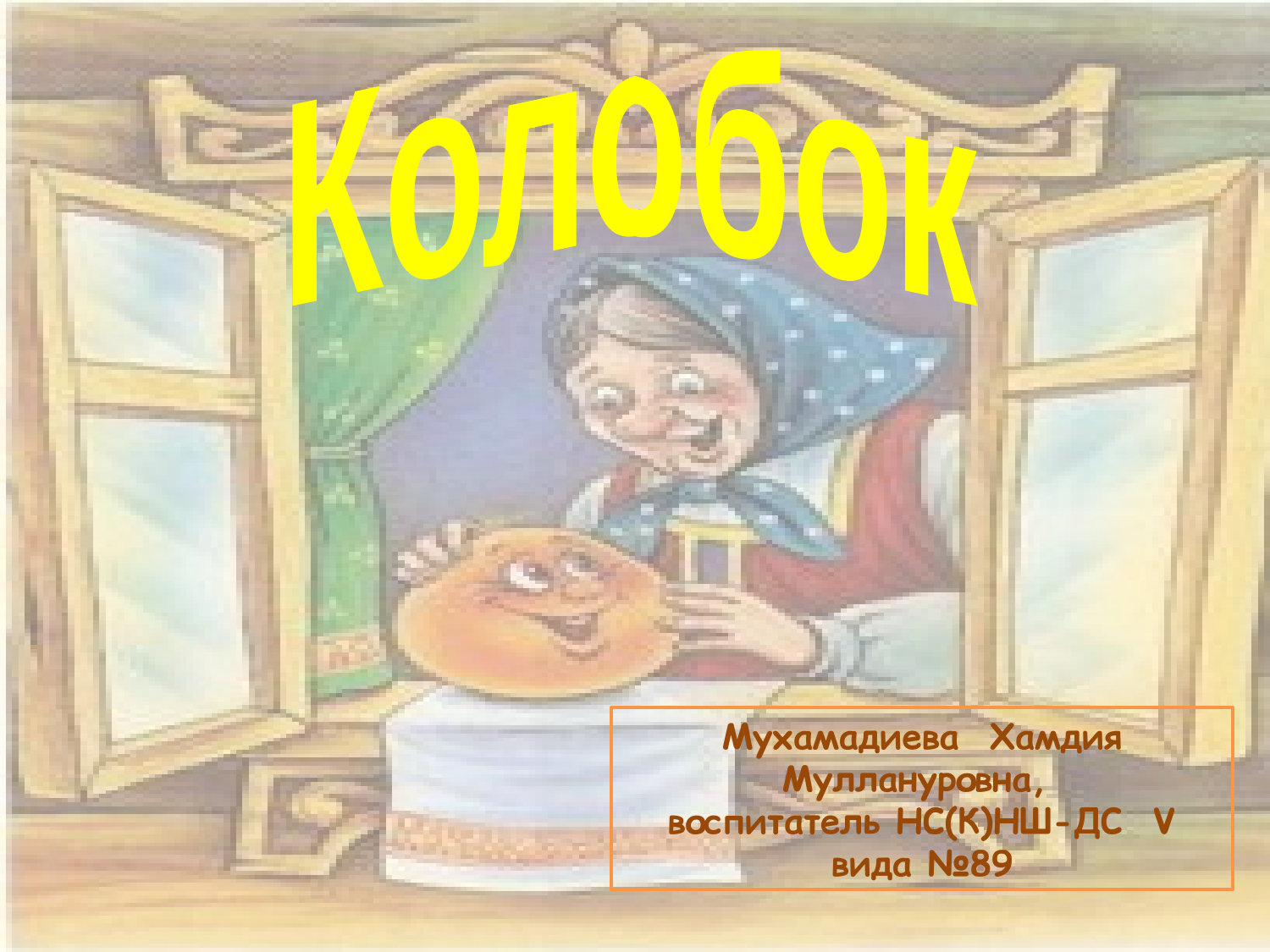

Колобок
Мухамадиева  Хамдия Муллануровна,
воспитатель НС(К)НШ-ДС  V вида №89